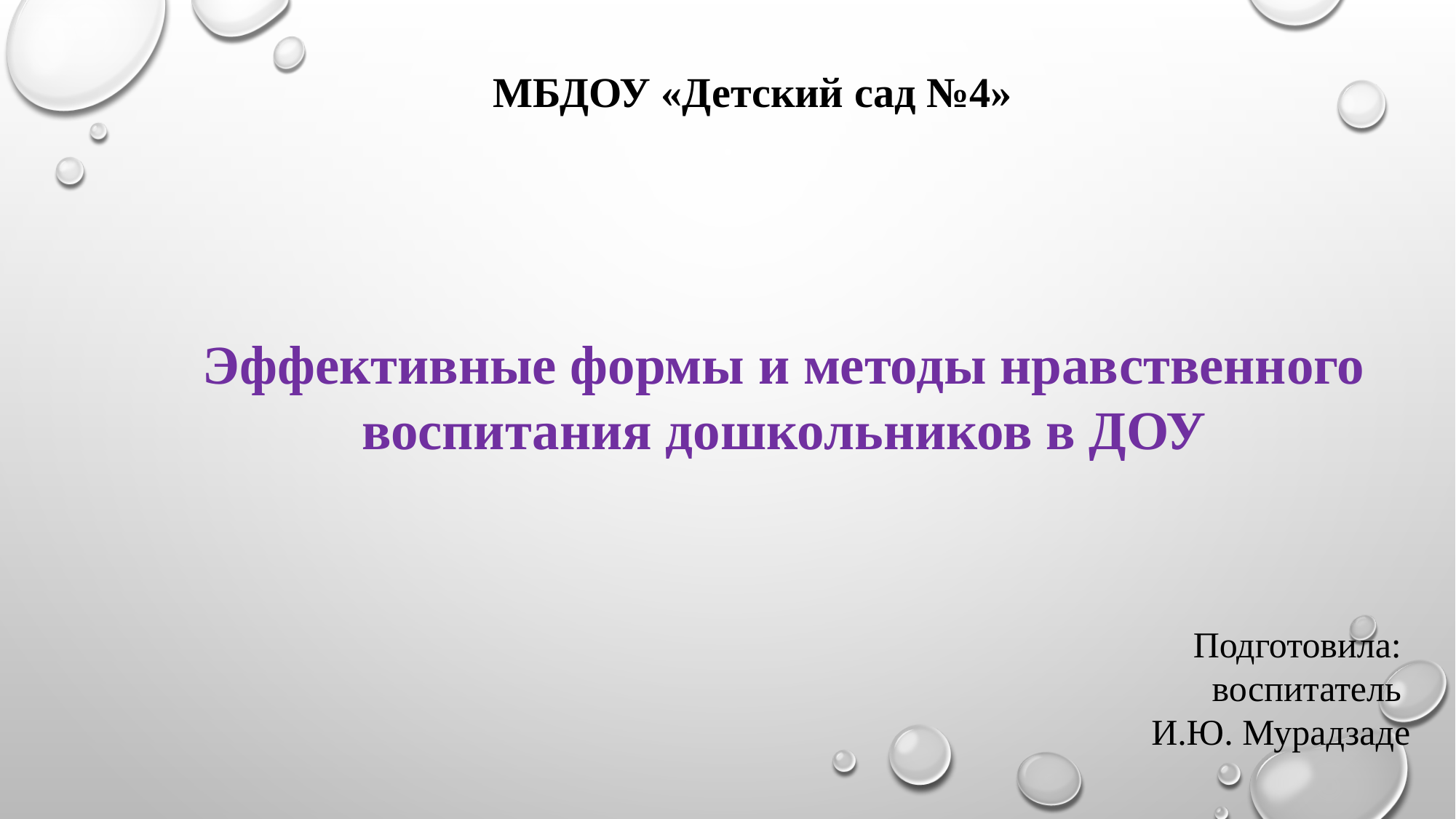

МБДОУ «Детский сад №4»
Эффективные формы и методы нравственного воспитания дошкольников в ДОУ
Подготовила:
воспитатель
И.Ю. Мурадзаде